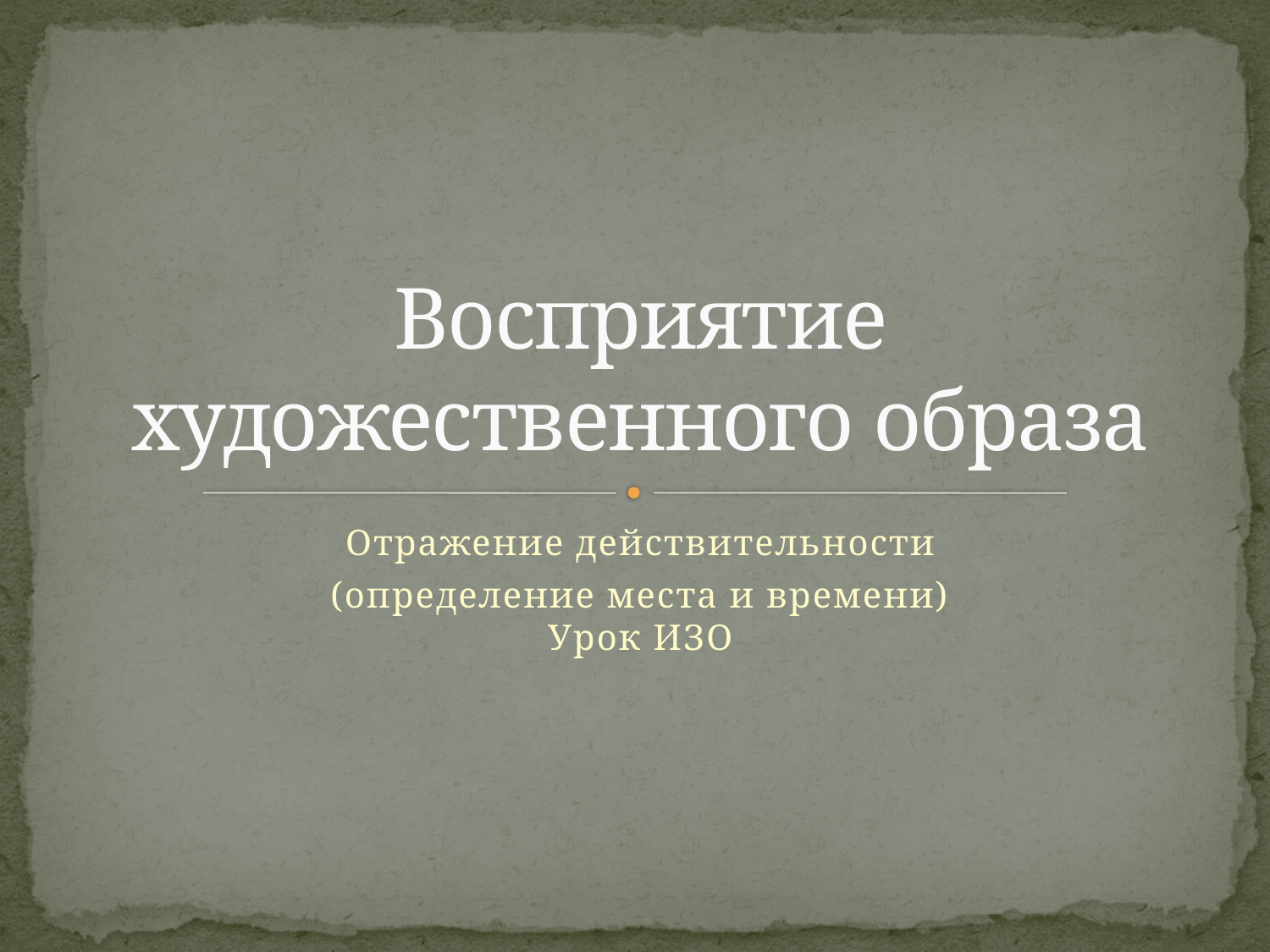

# Восприятие художественного образа
Отражение действительности
(определение места и времени)
Урок ИЗО